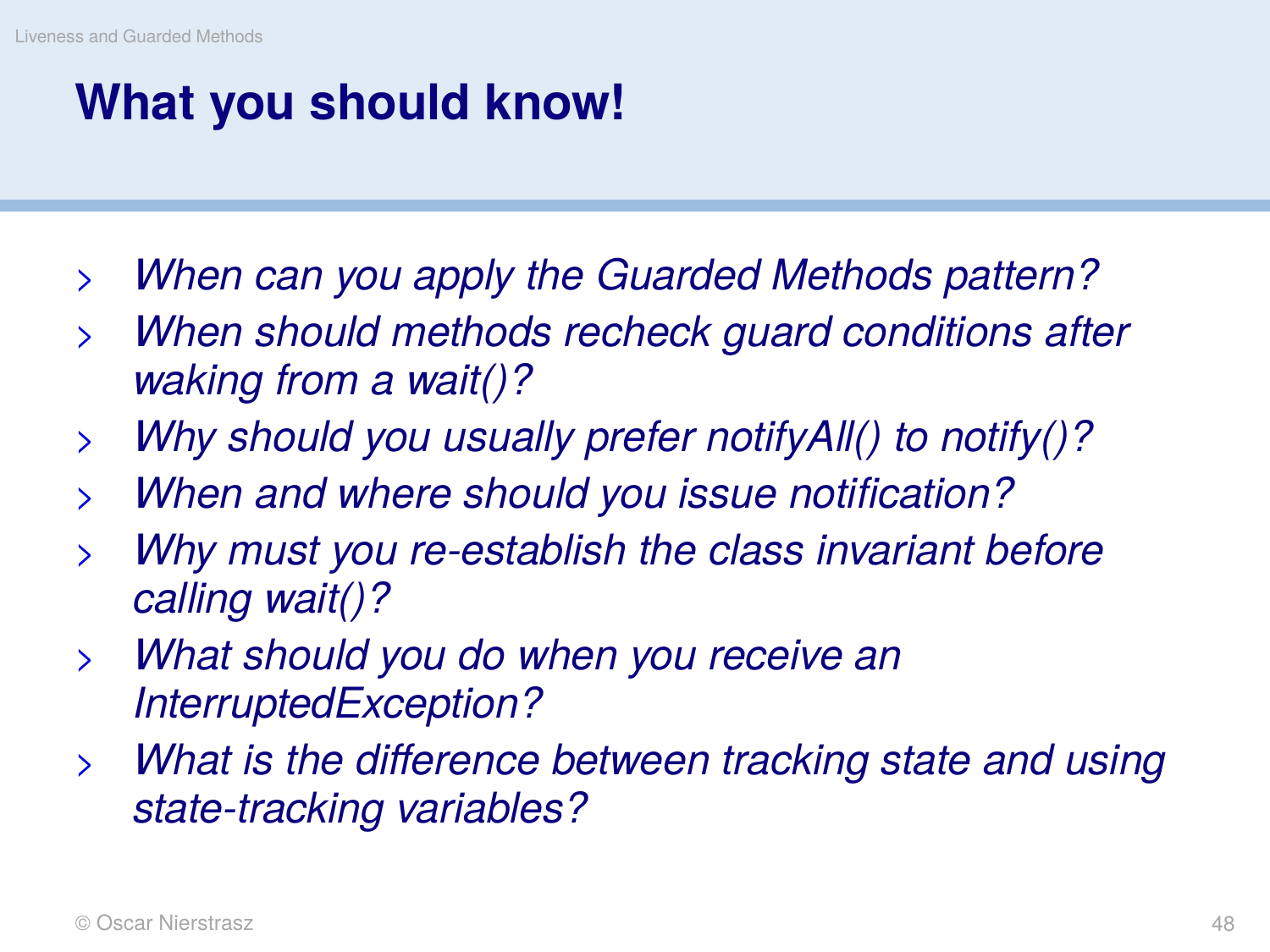

Liveness and Guarded Methods
# What you should know!
When can you apply the Guarded Methods pattern?
When should methods recheck guard conditions after waking from a wait()?
Why should you usually prefer notifyAll() to notify()?
When and where should you issue notification?
Why must you re-establish the class invariant before calling wait()?
What should you do when you receive an InterruptedException?
What is the difference between tracking state and using state-tracking variables?
© Oscar Nierstrasz
48